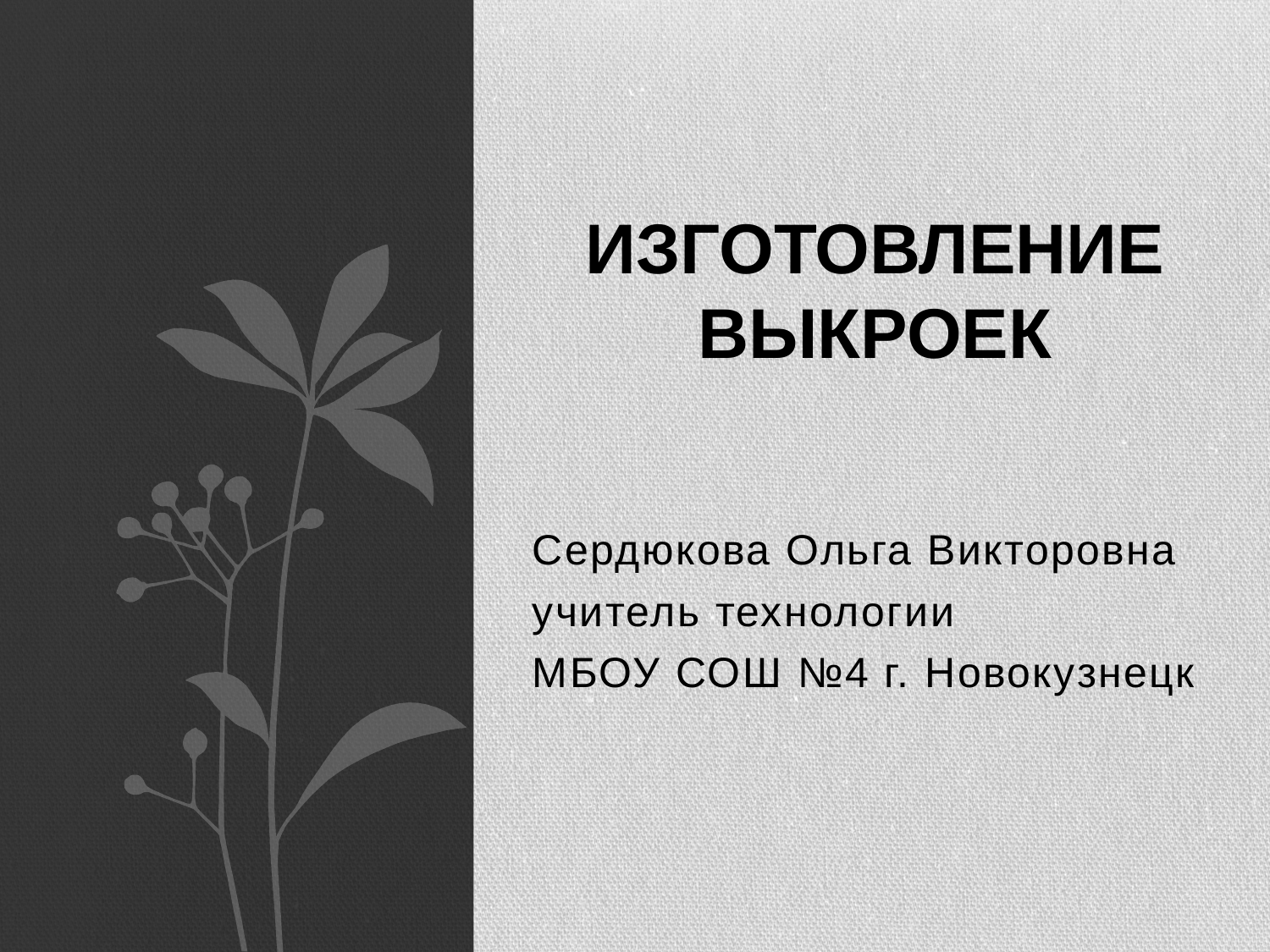

# ИЗГОТОВЛЕНИЕ ВЫКРОЕК
Сердюкова Ольга Викторовна
учитель технологии
МБОУ СОШ №4 г. Новокузнецк